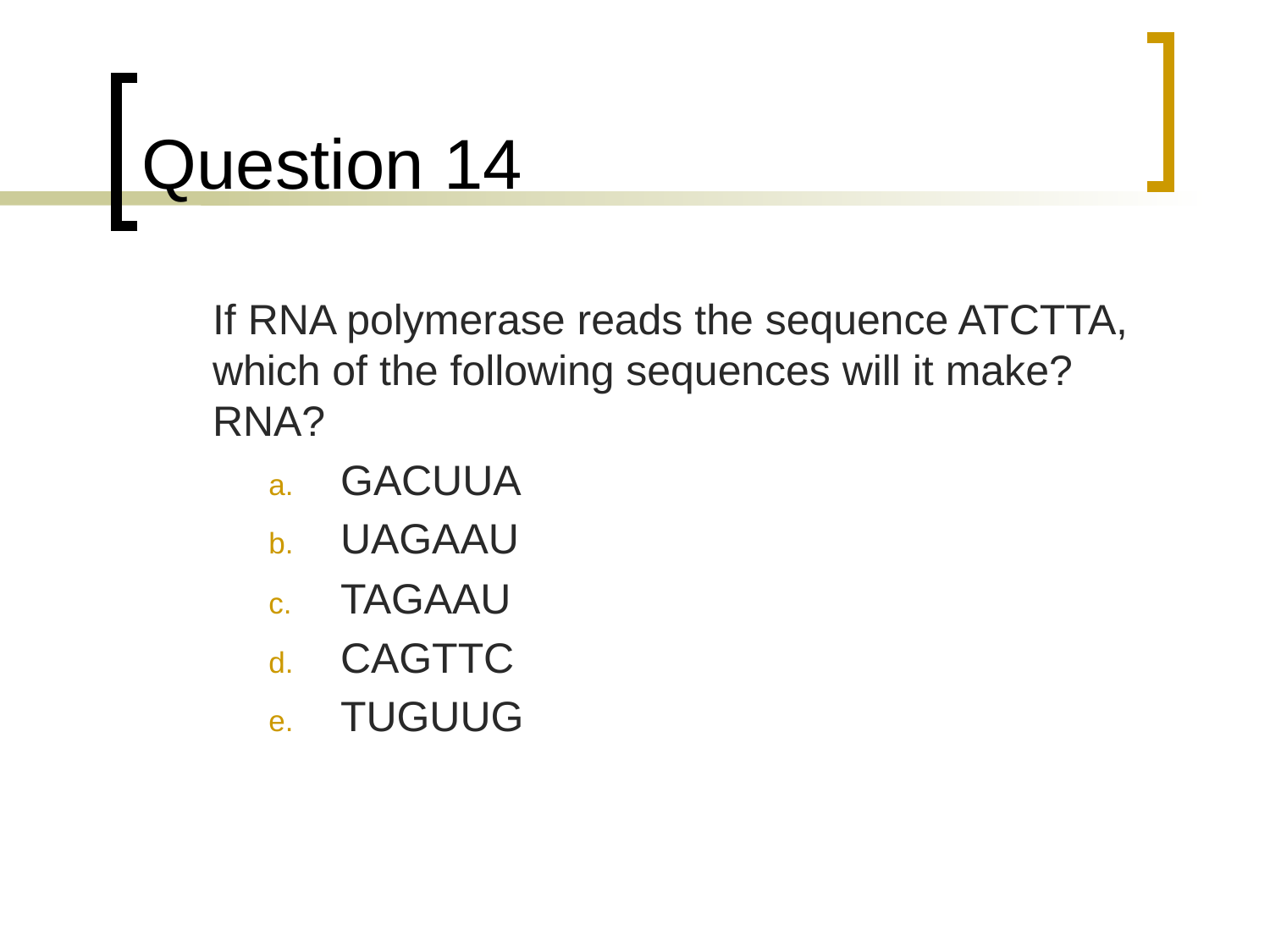

# Question 14
	If RNA polymerase reads the sequence ATCTTA, which of the following sequences will it make? RNA?
GACUUA
UAGAAU
TAGAAU
CAGTTC
TUGUUG